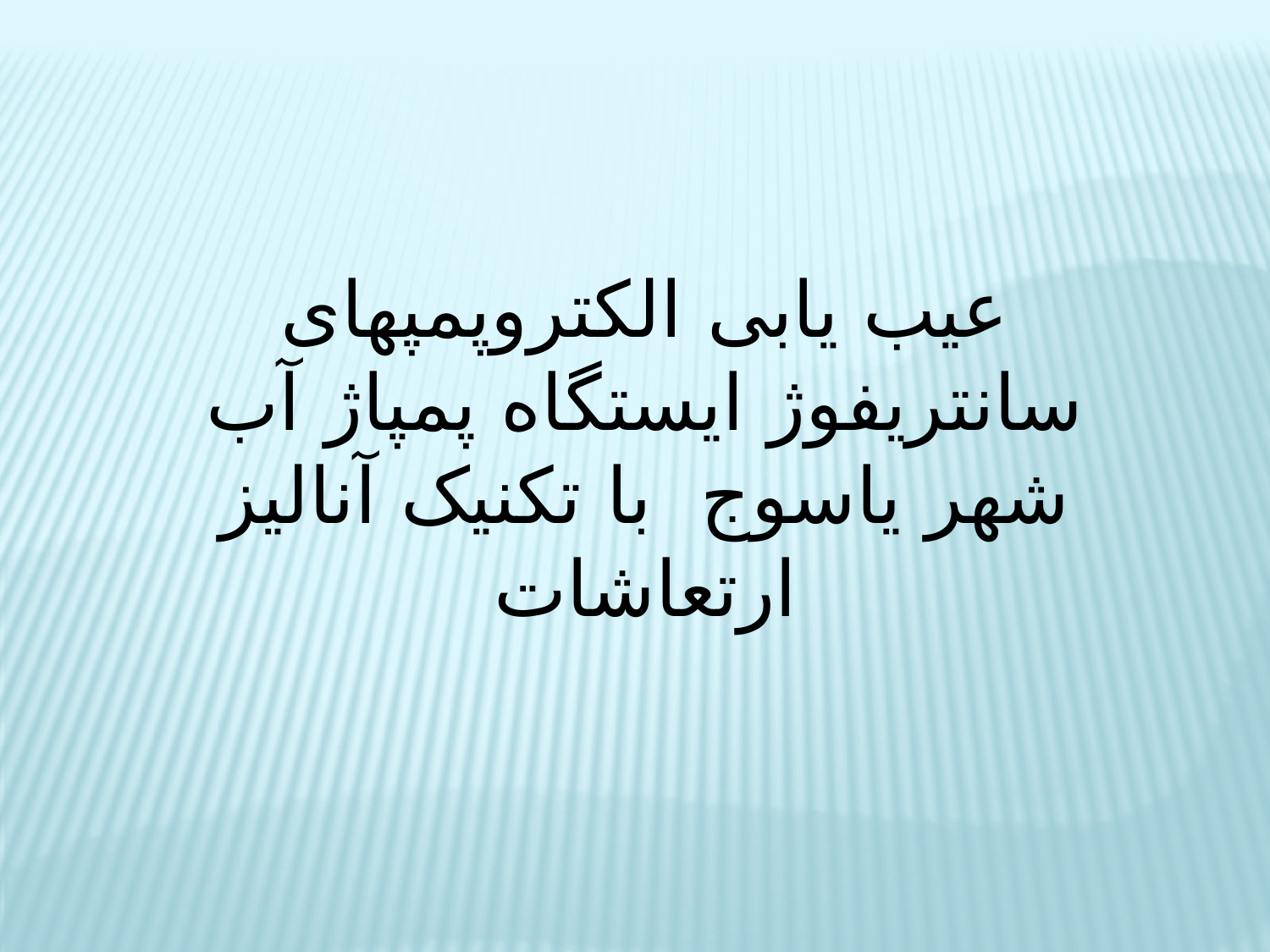

عیب یابی الکتروپمپهای سانتریفوژ ایستگاه پمپاژ آب شهر یاسوج  با تکنیک آنالیز ارتعاشات